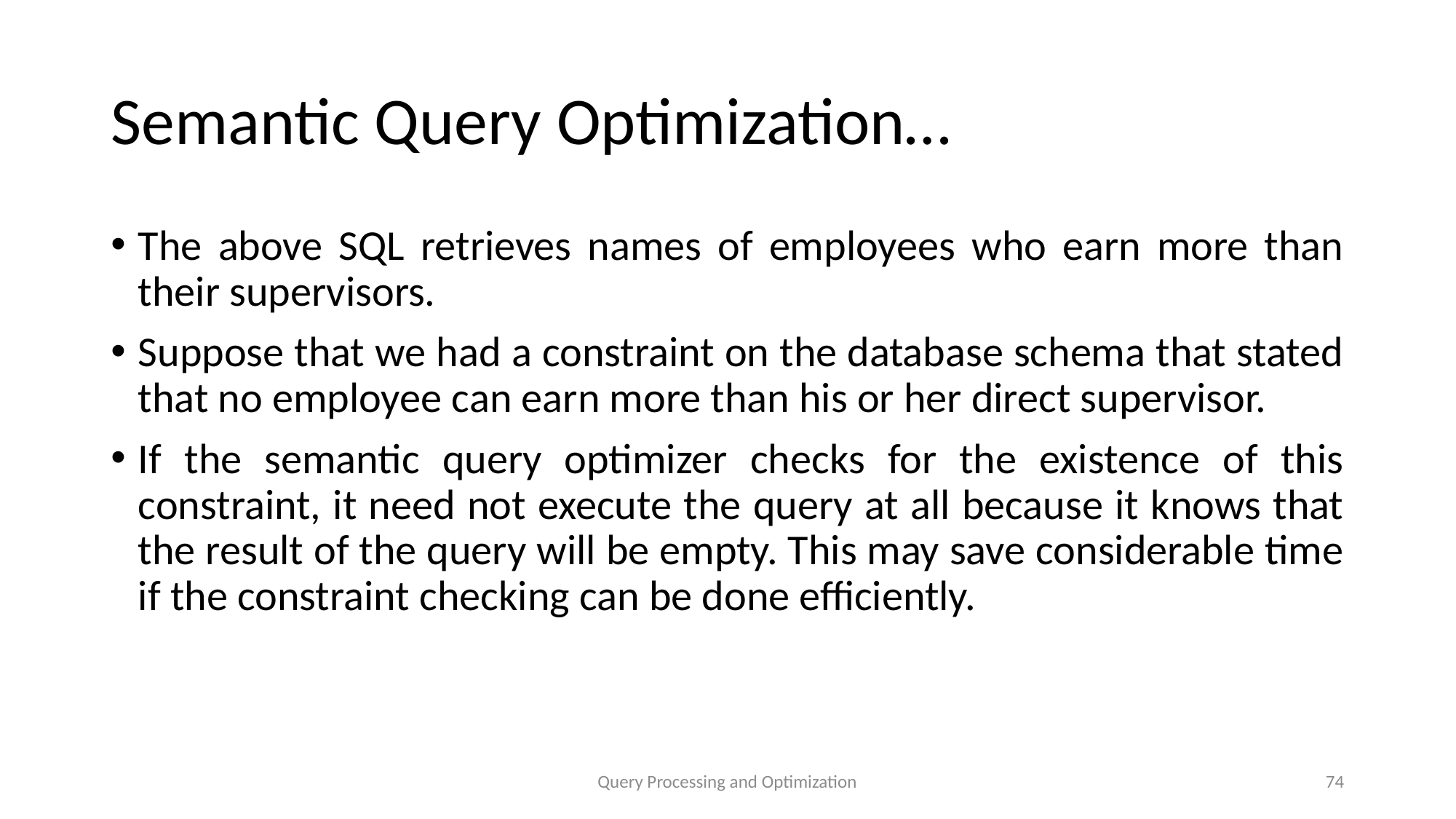

# Semantic Query Optimization…
The above SQL retrieves names of employees who earn more than their supervisors.
Suppose that we had a constraint on the database schema that stated that no employee can earn more than his or her direct supervisor.
If the semantic query optimizer checks for the existence of this constraint, it need not execute the query at all because it knows that the result of the query will be empty. This may save considerable time if the constraint checking can be done efficiently.
Query Processing and Optimization
74